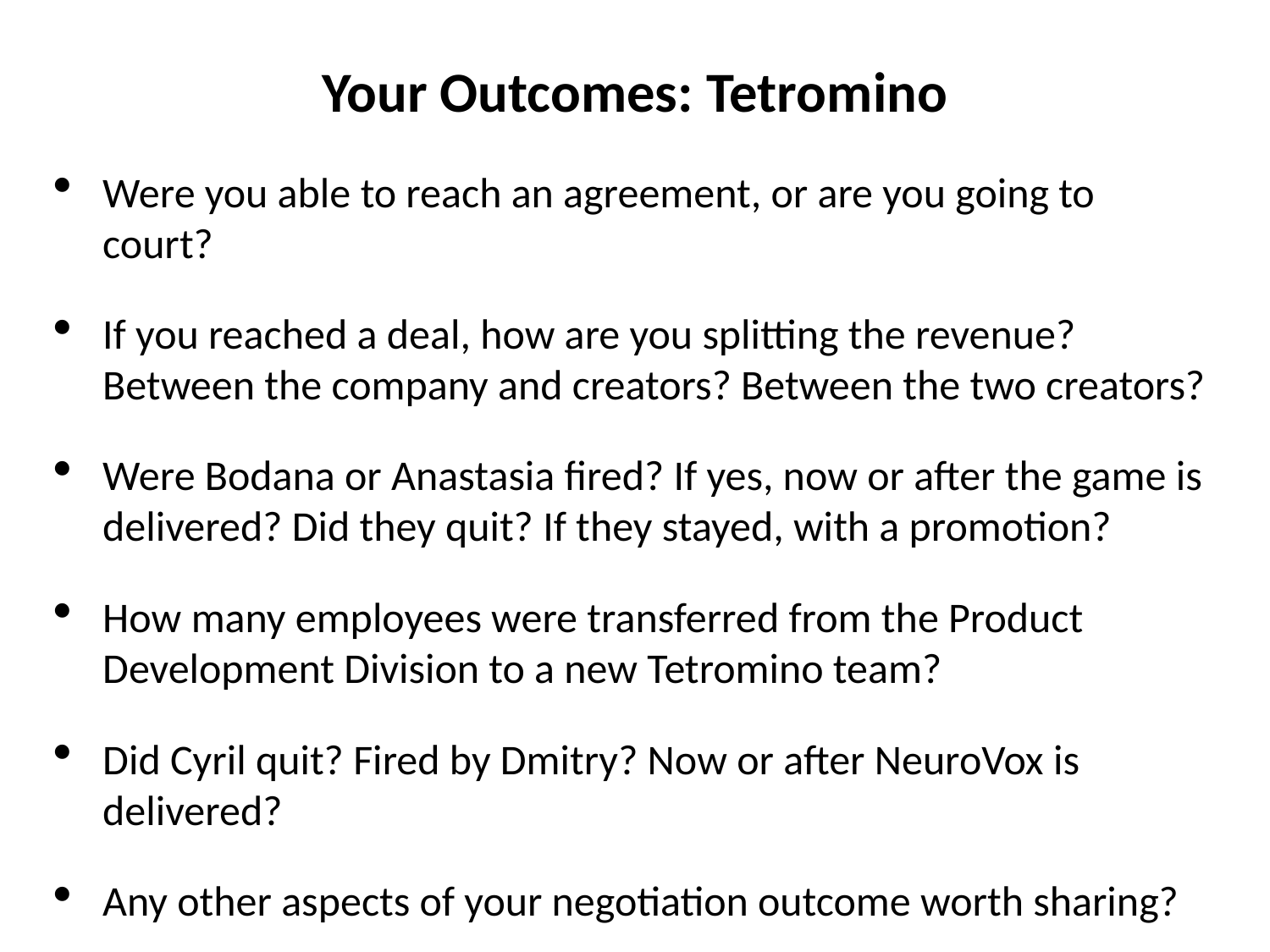

# Your Outcomes: Tetromino
Were you able to reach an agreement, or are you going to court?
If you reached a deal, how are you splitting the revenue? Between the company and creators? Between the two creators?
Were Bodana or Anastasia fired? If yes, now or after the game is delivered? Did they quit? If they stayed, with a promotion?
How many employees were transferred from the Product Development Division to a new Tetromino team?
Did Cyril quit? Fired by Dmitry? Now or after NeuroVox is delivered?
Any other aspects of your negotiation outcome worth sharing?